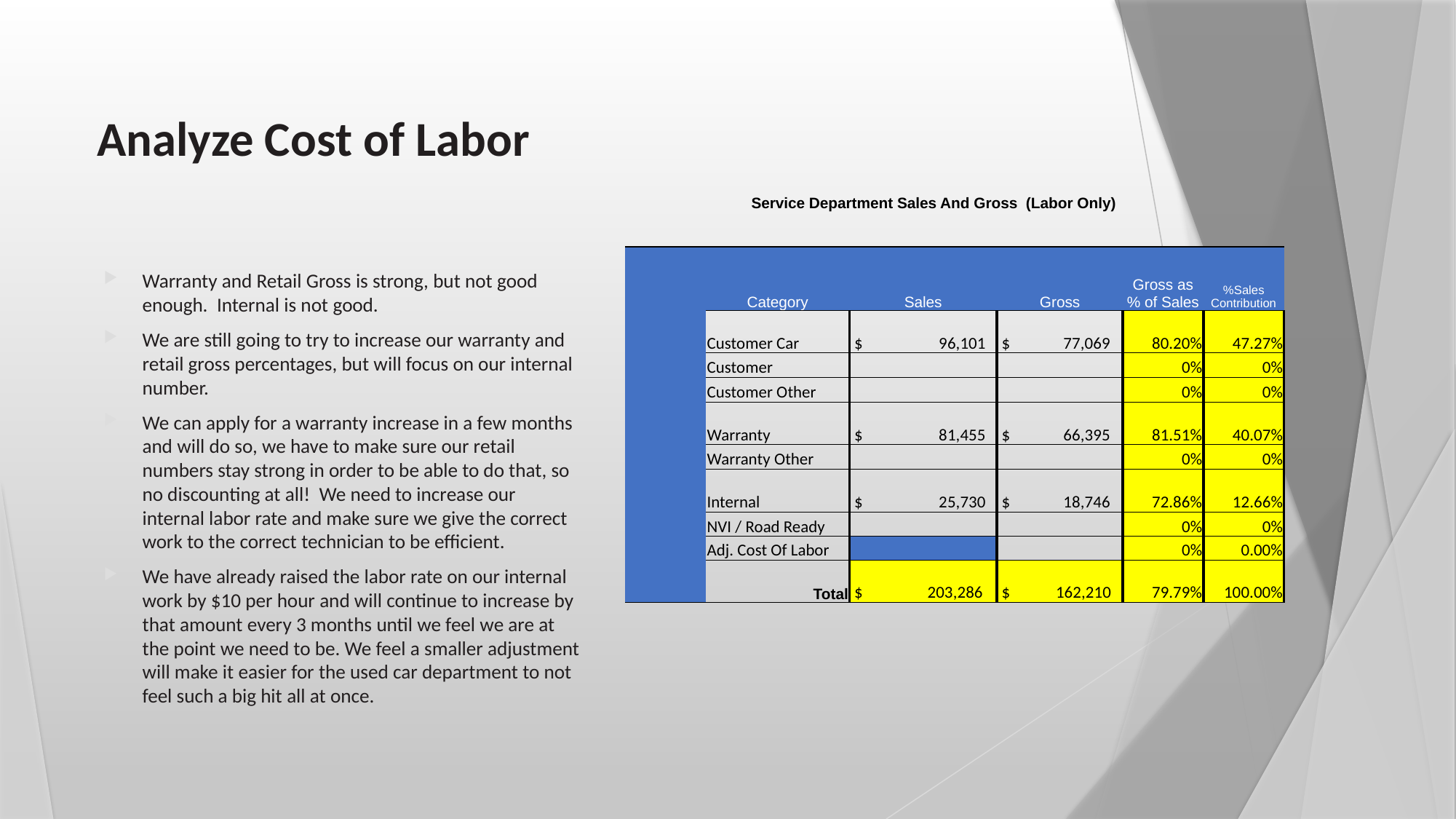

# Analyze Cost of Labor
| Service Department Sales And Gross (Labor Only) |  |  |  |  |  |
| --- | --- | --- | --- | --- | --- |
|  |  |  |  |  |  |
|  | Category | Sales | Gross | Gross as % of Sales | %Sales Contribution |
|  | Customer Car | $ 96,101 | $ 77,069 | 80.20% | 47.27% |
|  | Customer |  |  | 0% | 0% |
|  | Customer Other |  |  | 0% | 0% |
|  | Warranty | $ 81,455 | $ 66,395 | 81.51% | 40.07% |
|  | Warranty Other |  |  | 0% | 0% |
|  | Internal | $ 25,730 | $ 18,746 | 72.86% | 12.66% |
|  | NVI / Road Ready |  |  | 0% | 0% |
|  | Adj. Cost Of Labor |  |  | 0% | 0.00% |
|  | Total | $ 203,286 | $ 162,210 | 79.79% | 100.00% |

Warranty and Retail Gross is strong, but not good enough.  Internal is not good.
We are still going to try to increase our warranty and retail gross percentages, but will focus on our internal number.
We can apply for a warranty increase in a few months and will do so, we have to make sure our retail numbers stay strong in order to be able to do that, so no discounting at all!  We need to increase our internal labor rate and make sure we give the correct work to the correct technician to be efficient.
We have already raised the labor rate on our internal work by $10 per hour and will continue to increase by that amount every 3 months until we feel we are at the point we need to be. We feel a smaller adjustment will make it easier for the used car department to not feel such a big hit all at once.